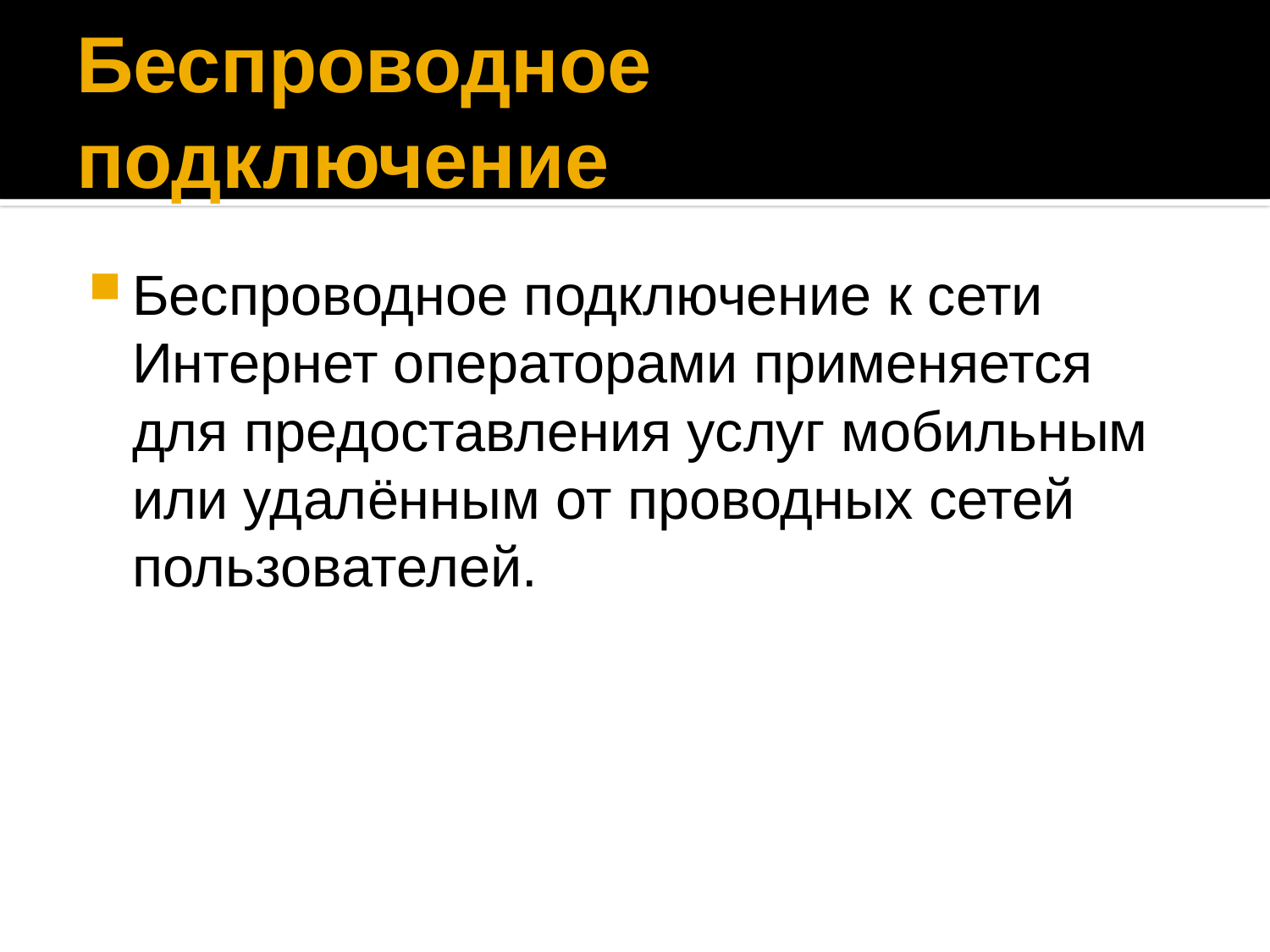

# Беспроводное подключение
Беспроводное подключение к сети Интернет операторами применяется для предоставления услуг мобильным или удалённым от проводных сетей пользователей.